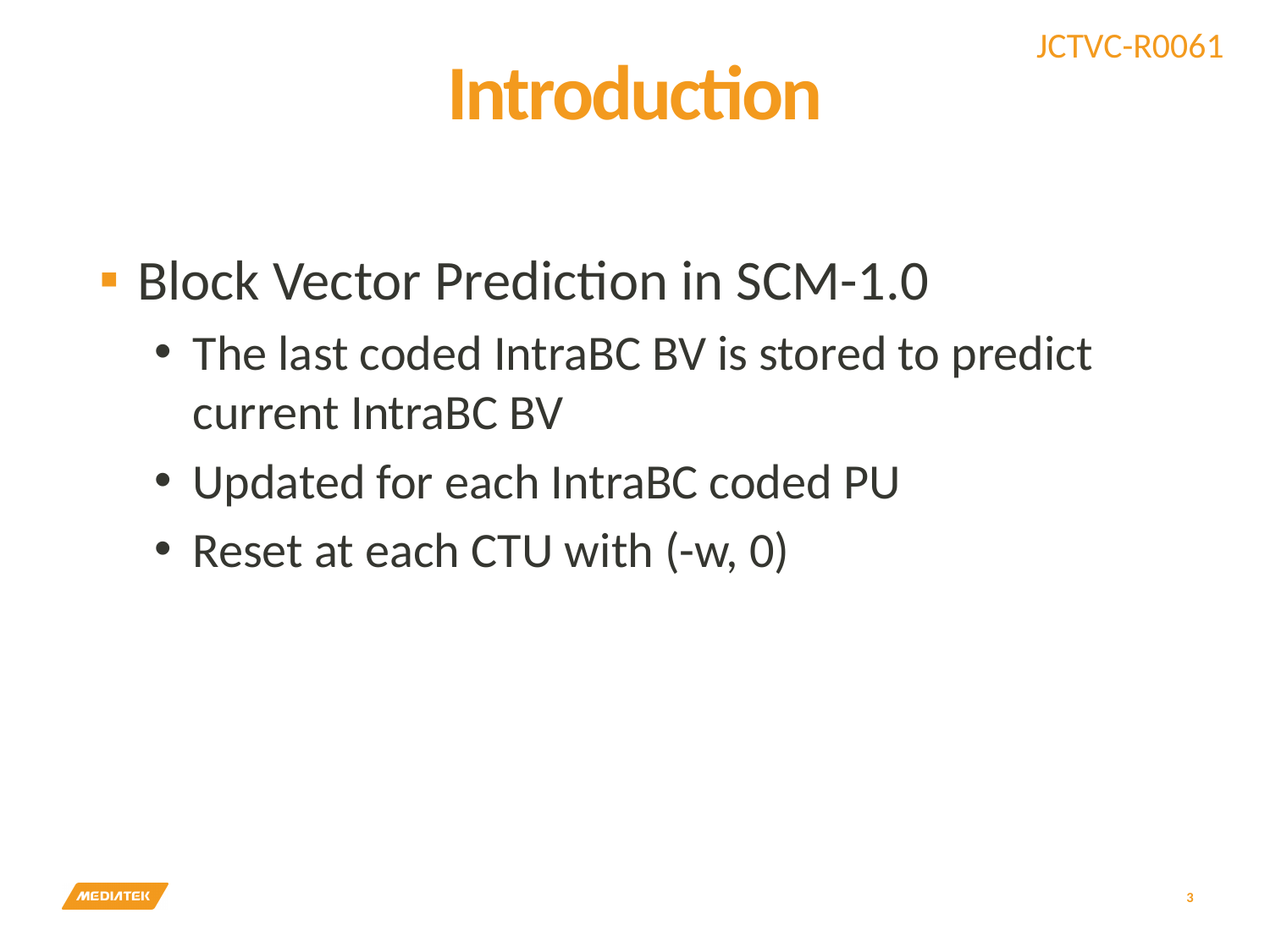

# Introduction

Block Vector Prediction in SCM-1.0
The last coded IntraBC BV is stored to predict current IntraBC BV
Updated for each IntraBC coded PU
Reset at each CTU with (-w, 0)

3